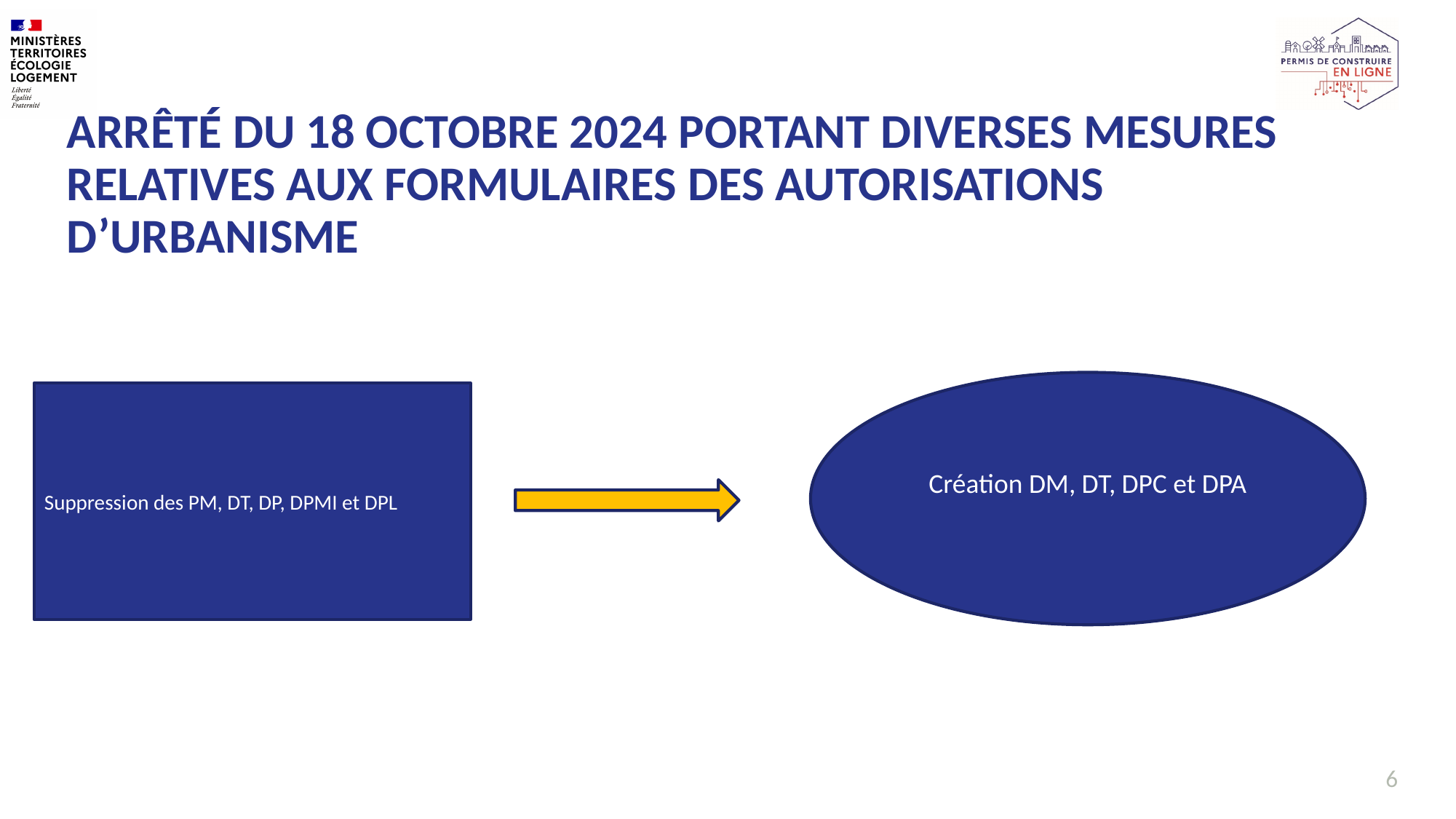

# Arrêté du 18 octobre 2024 portant diverses mesures relatives aux formulaires des autorisations d’urbanisme
Création DM, DT, DPC et DPA

Suppression des PM, DT, DP, DPMI et DPL

6